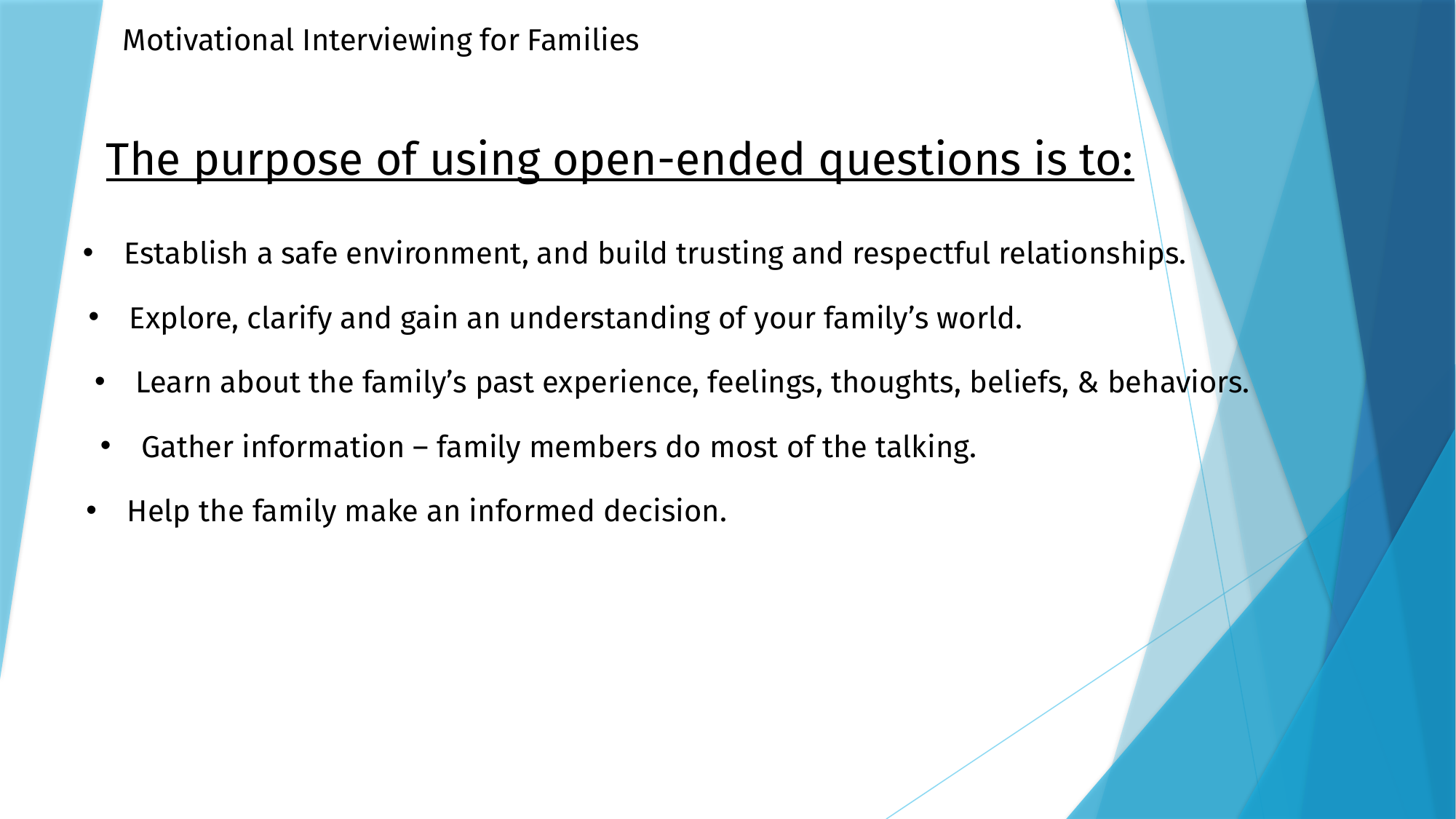

Motivational Interviewing for Families
The purpose of using open-ended questions is to:
Establish a safe environment, and build trusting and respectful relationships.
Explore, clarify and gain an understanding of your family’s world.
Learn about the family’s past experience, feelings, thoughts, beliefs, & behaviors.
Gather information – family members do most of the talking.
Help the family make an informed decision.